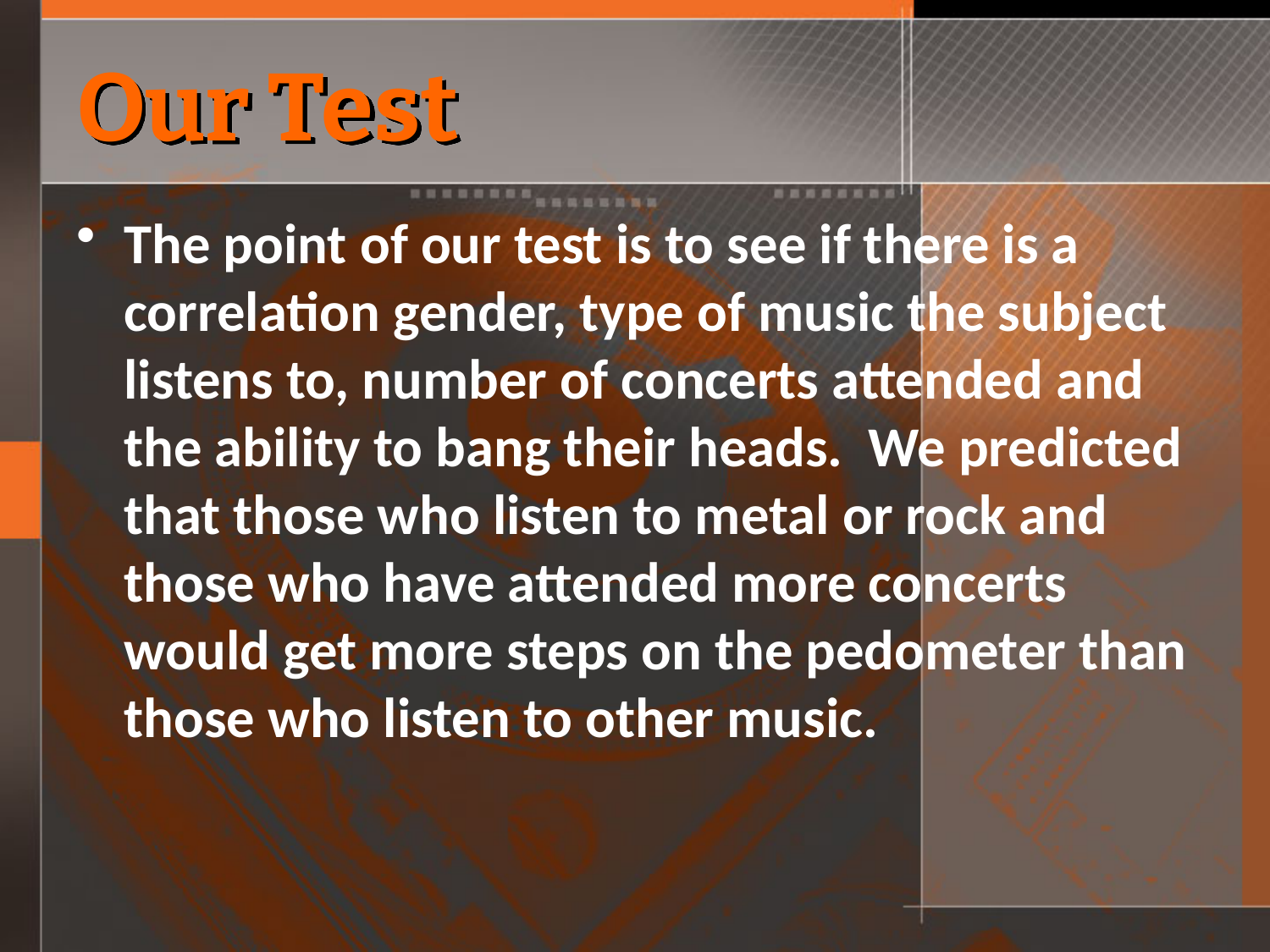

# Our Test
The point of our test is to see if there is a correlation gender, type of music the subject listens to, number of concerts attended and the ability to bang their heads.  We predicted that those who listen to metal or rock and those who have attended more concerts would get more steps on the pedometer than those who listen to other music.